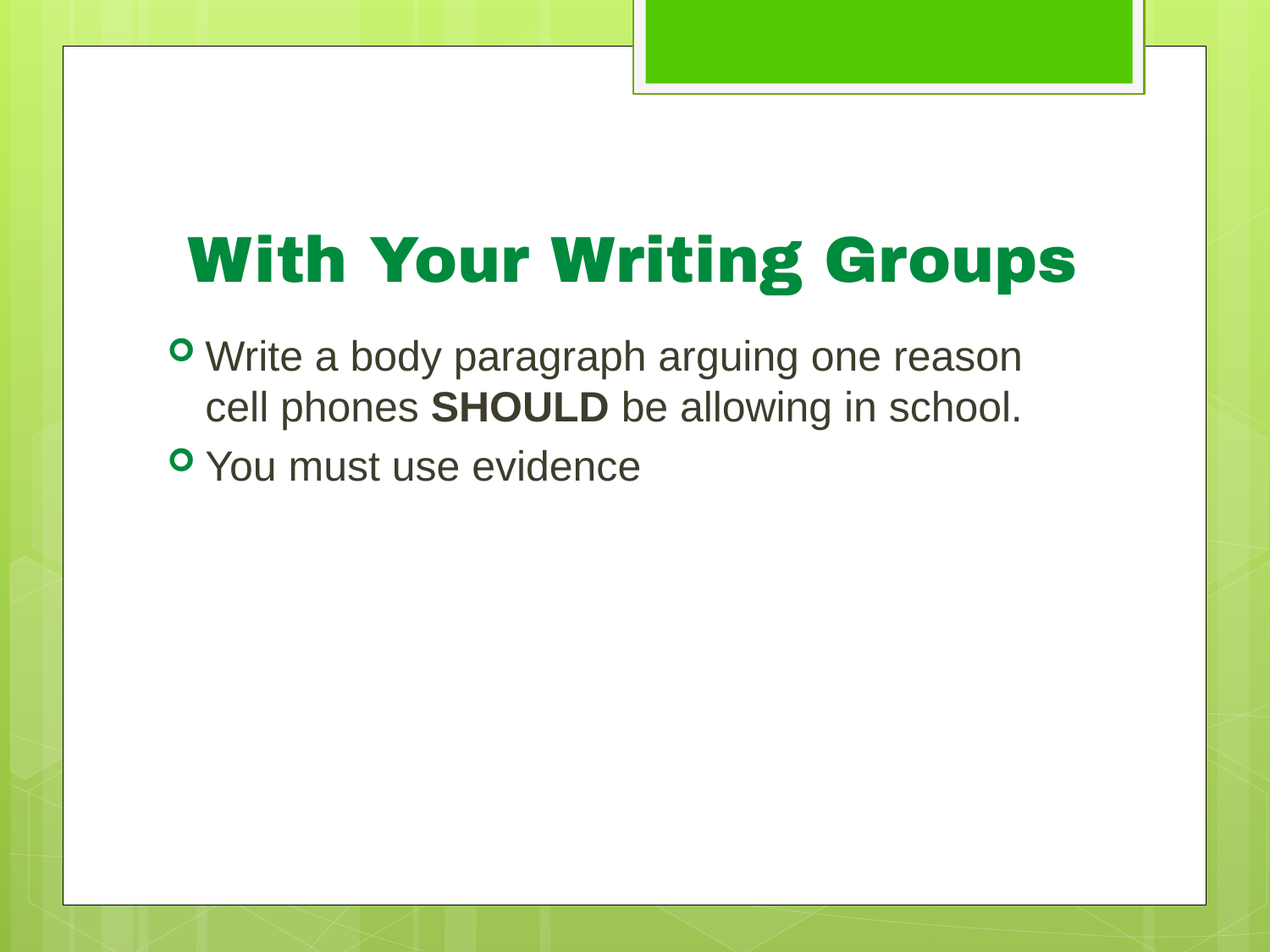

# With Your Writing Groups
Write a body paragraph arguing one reason cell phones SHOULD be allowing in school.
You must use evidence